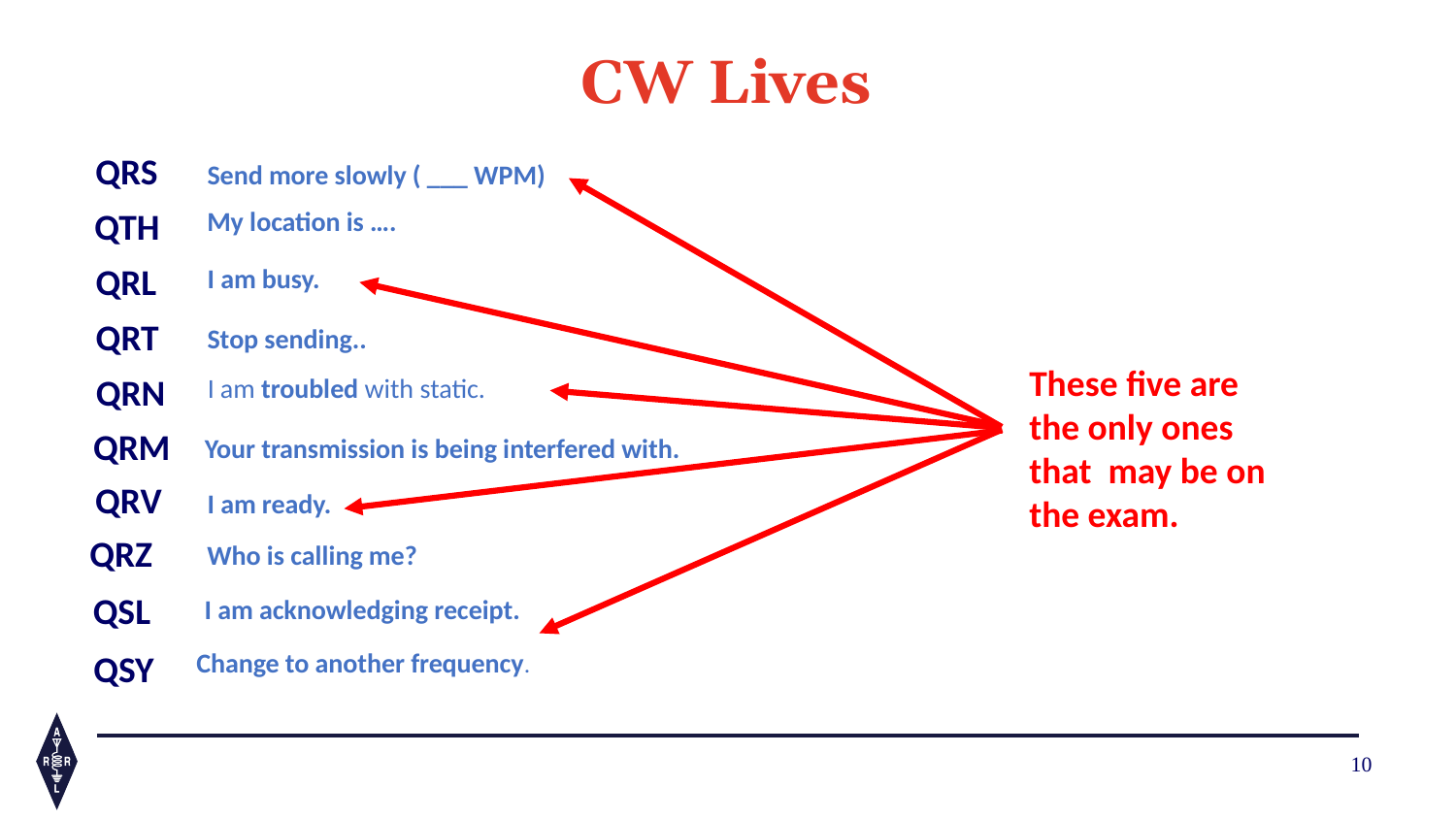

CW Lives
CW Lives
QRS
Send more slowly ( ___ WPM)

QTH
My location is ….
QRL
I am busy.

QRT
Stop sending..
These five are the only ones that  may be on the exam.
QRN
I am troubled with static.

QRM
Your transmission is being interfered with.

QRV
I am ready.
QRZ
Who is calling me?
QSL
I am acknowledging receipt.
Change to another frequency.
QSY
10